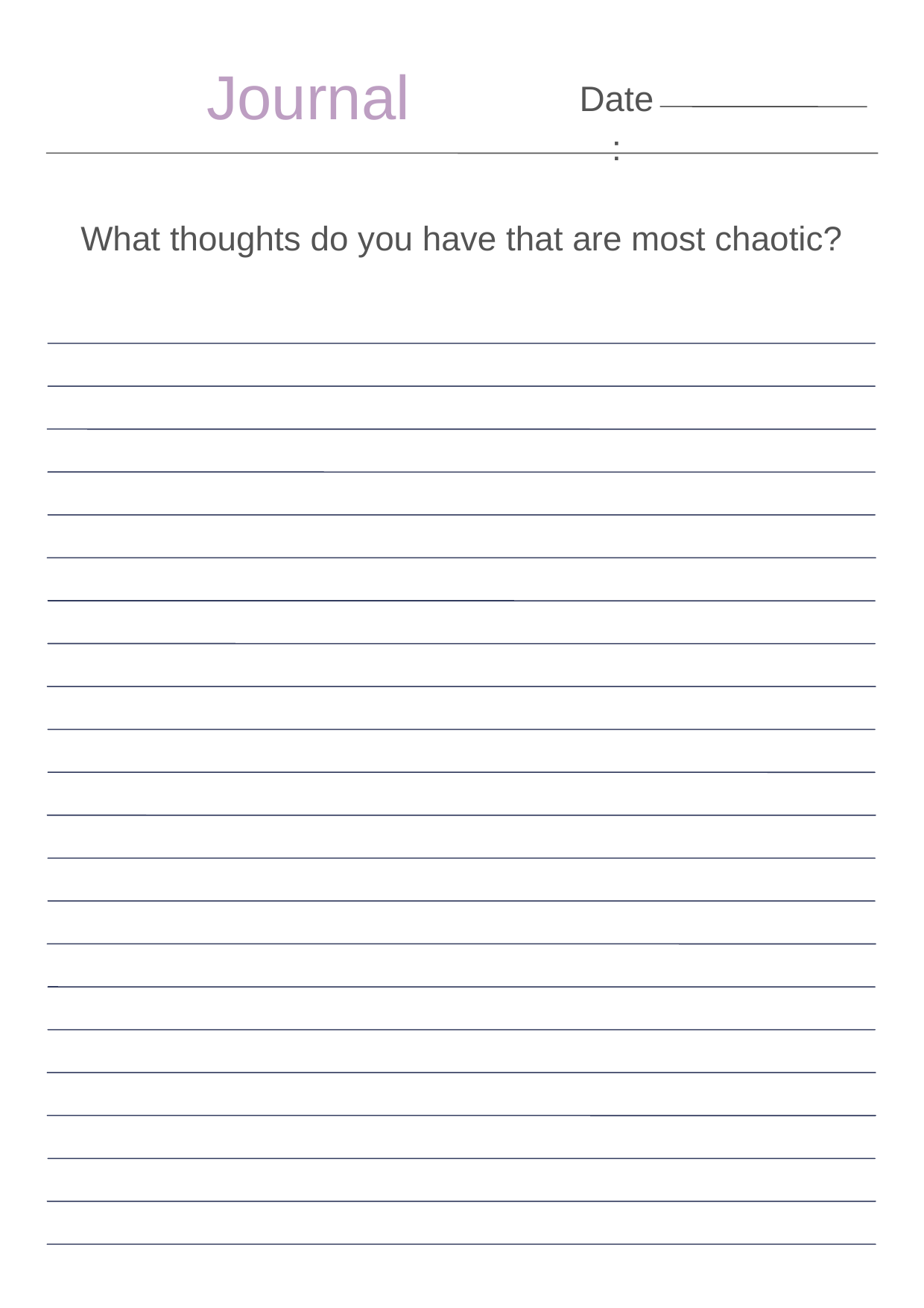

Journal
Date:

What thoughts do you have that are most chaotic?